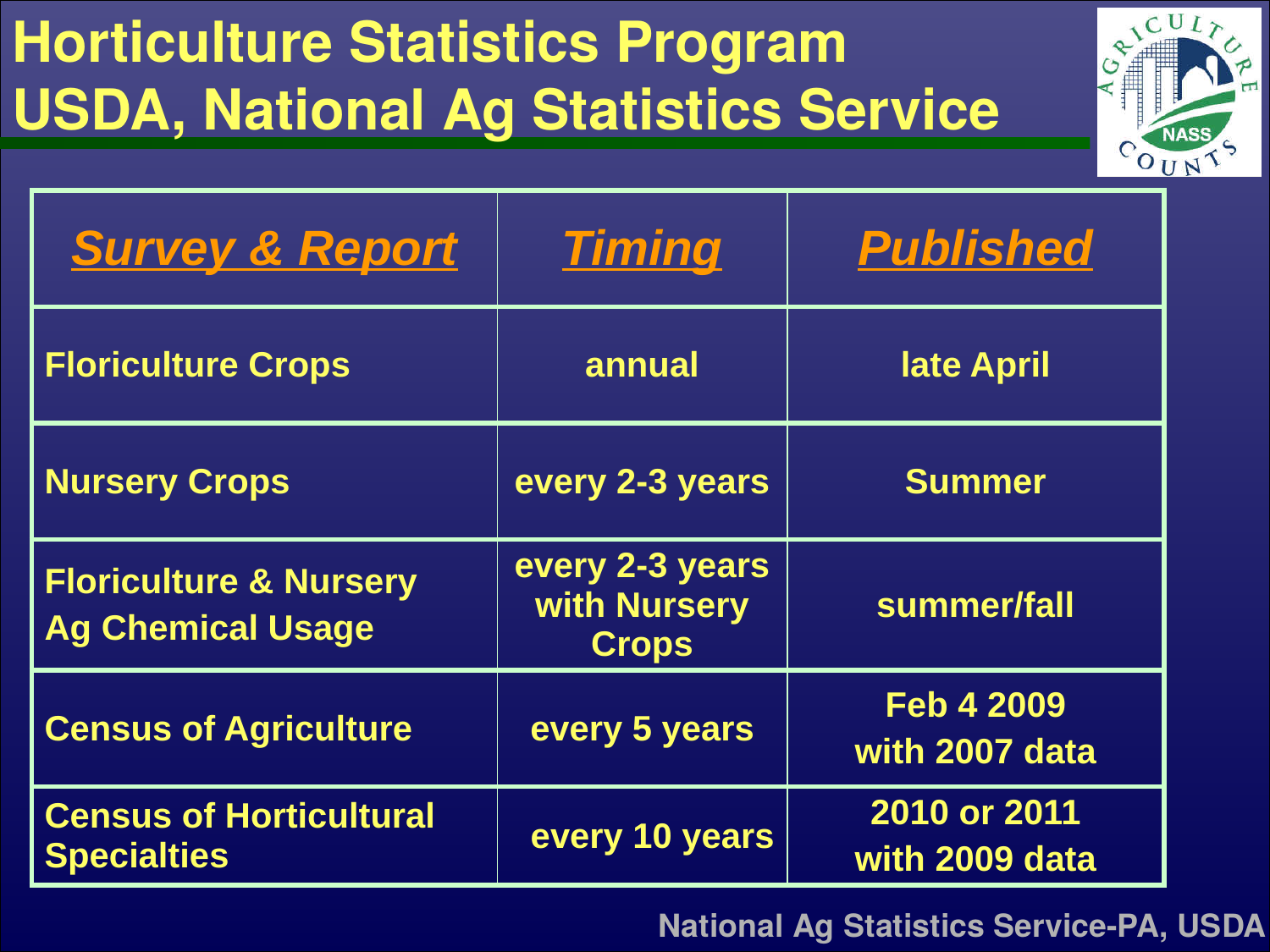

Horticulture Statistics Program
USDA, National Ag Statistics Service
| Survey & Report | Timing | Published |
| --- | --- | --- |
| Floriculture Crops | annual | late April |
| Nursery Crops | every 2-3 years | Summer |
| Floriculture & Nursery Ag Chemical Usage | every 2-3 years with Nursery Crops | summer/fall |
| Census of Agriculture | every 5 years | Feb 4 2009 with 2007 data |
| Census of Horticultural Specialties | every 10 years | 2010 or 2011 with 2009 data |
National Ag Statistics Service-PA, USDA